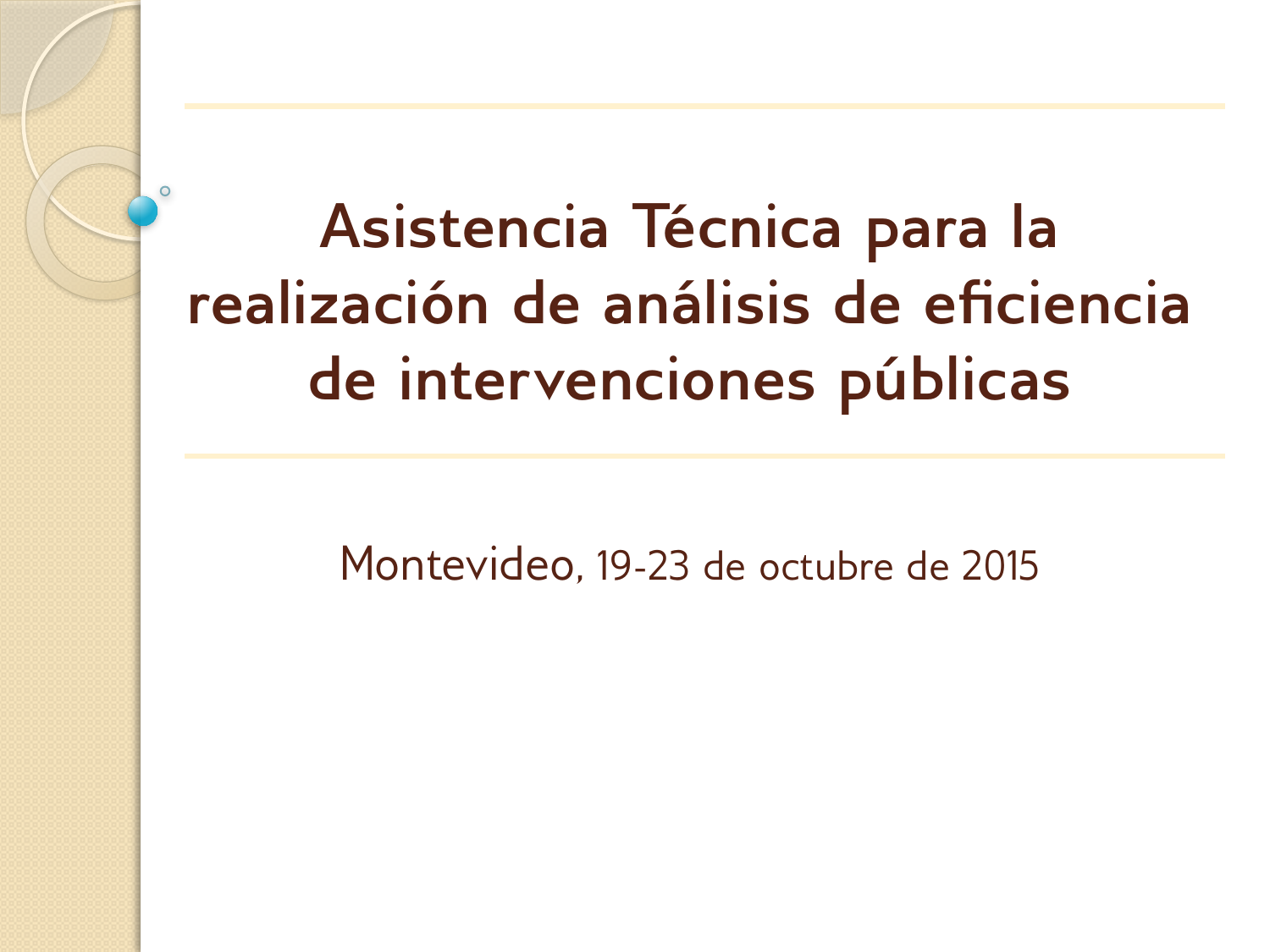

# Asistencia Técnica para la realización de análisis de eficiencia de intervenciones públicas Montevideo, 19-23 de octubre de 2015